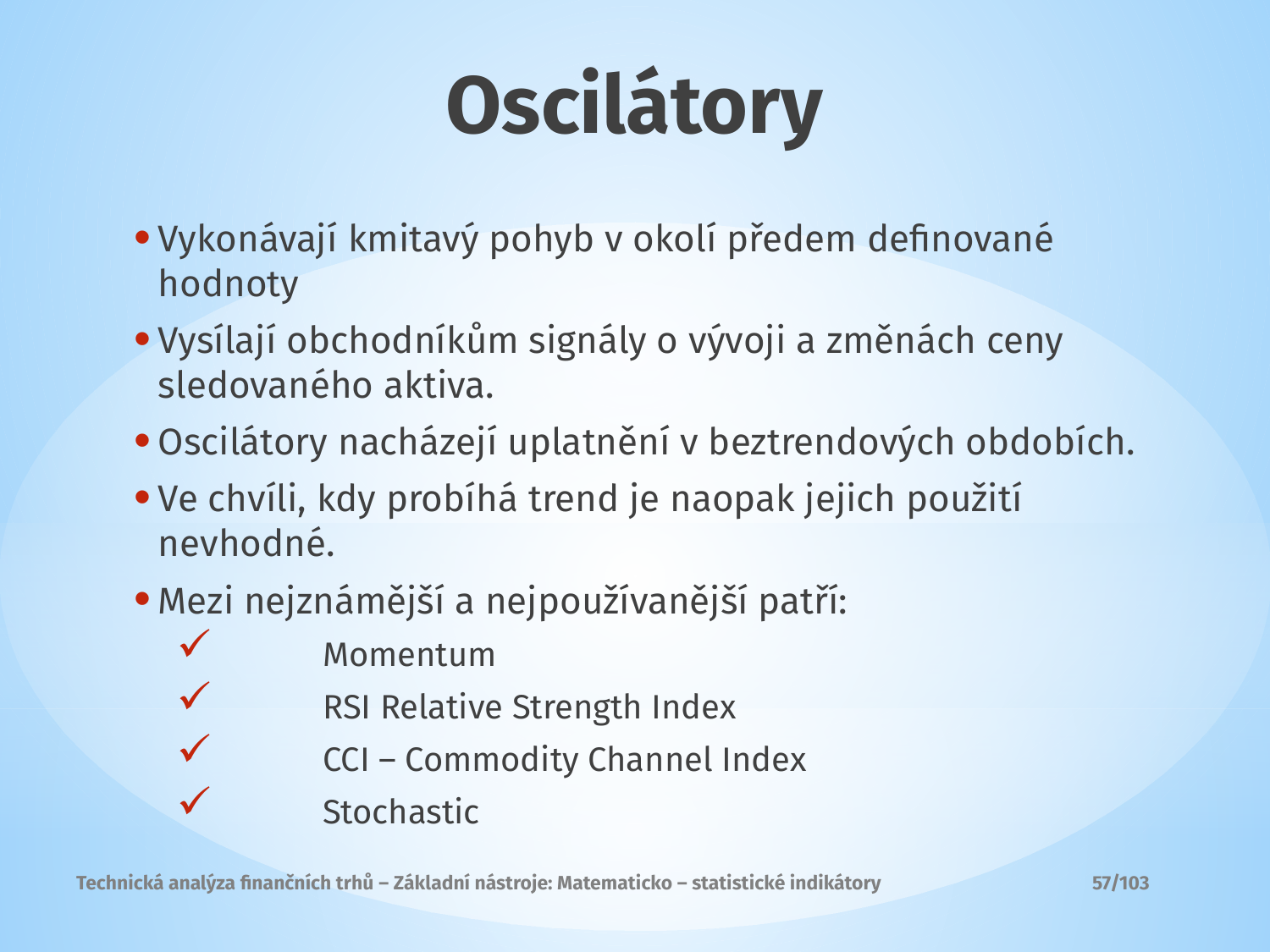

Oscilátory
Vykonávají kmitavý pohyb v okolí předem definované hodnoty
Vysílají obchodníkům signály o vývoji a změnách ceny sledovaného aktiva.
Oscilátory nacházejí uplatnění v beztrendových obdobích.
Ve chvíli, kdy probíhá trend je naopak jejich použití nevhodné.
Mezi nejznámější a nejpoužívanější patří:
	Momentum
	RSI Relative Strength Index
	CCI – Commodity Channel Index
	Stochastic
Technická analýza finančních trhů – Základní nástroje: Matematicko – statistické indikátory		57/103